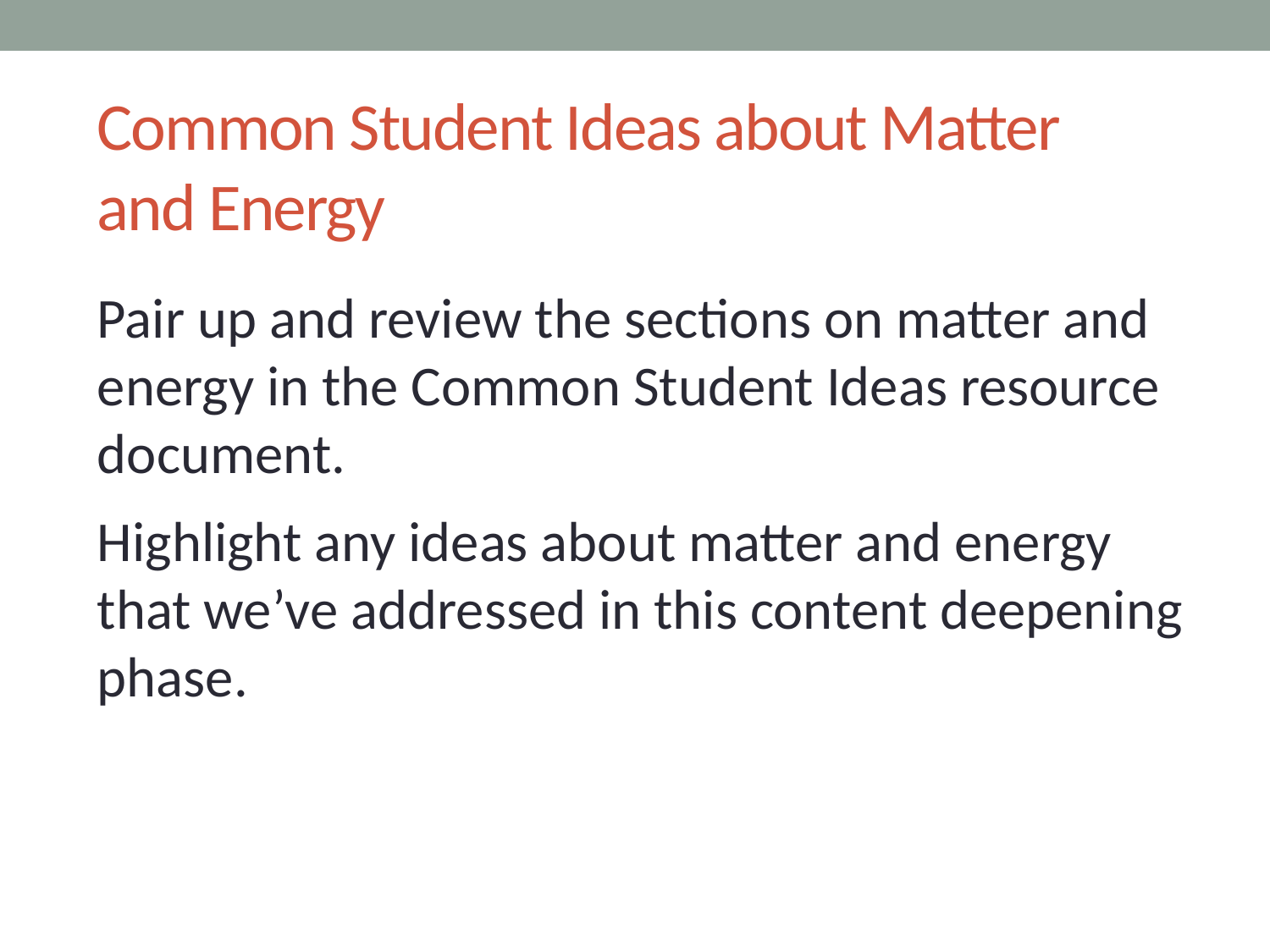

# Common Student Ideas about Matter and Energy
Pair up and review the sections on matter and energy in the Common Student Ideas resource document.
Highlight any ideas about matter and energy that we’ve addressed in this content deepening phase.